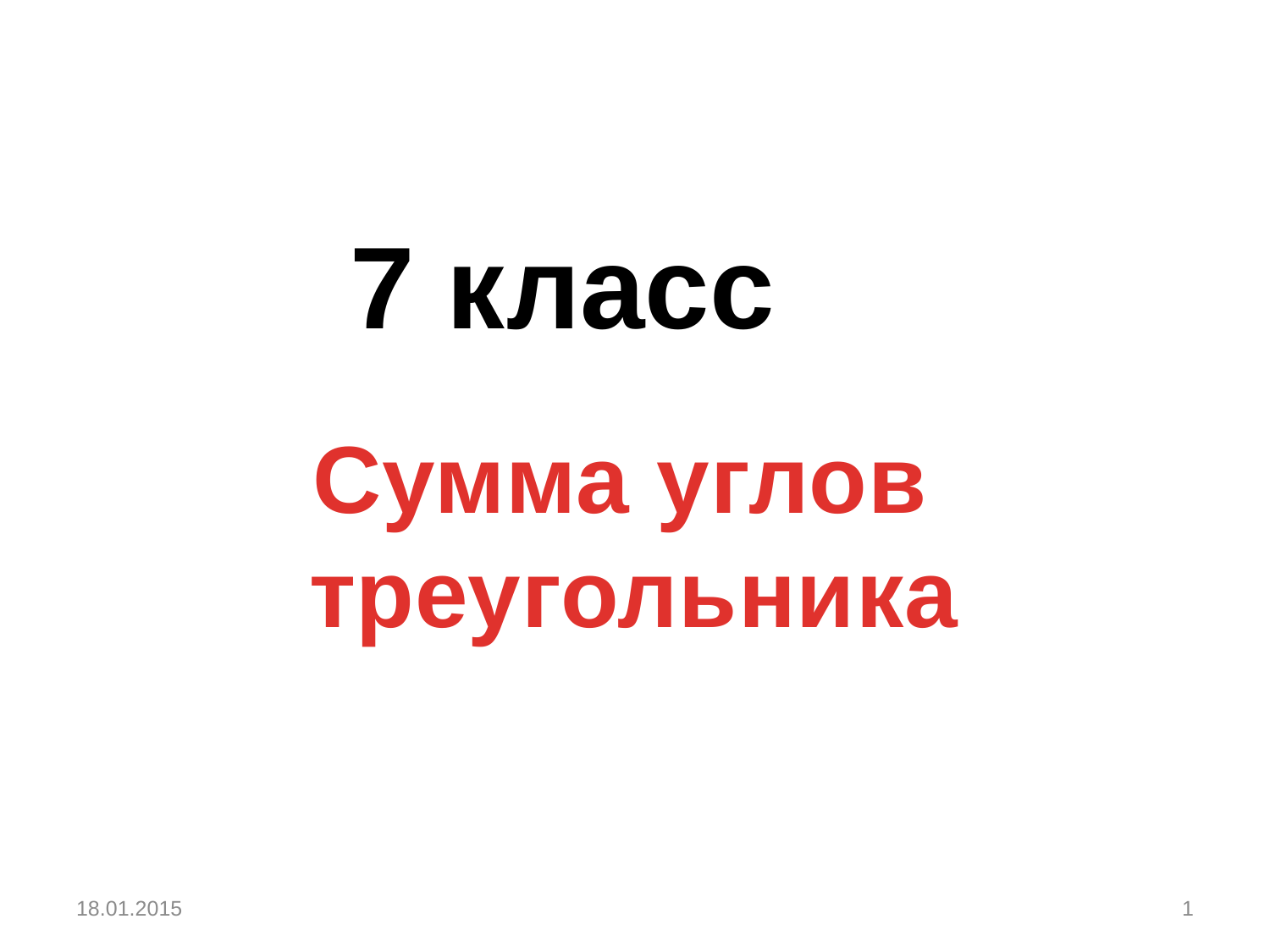

7 класс
Сумма углов
 треугольника
18.01.2015
1